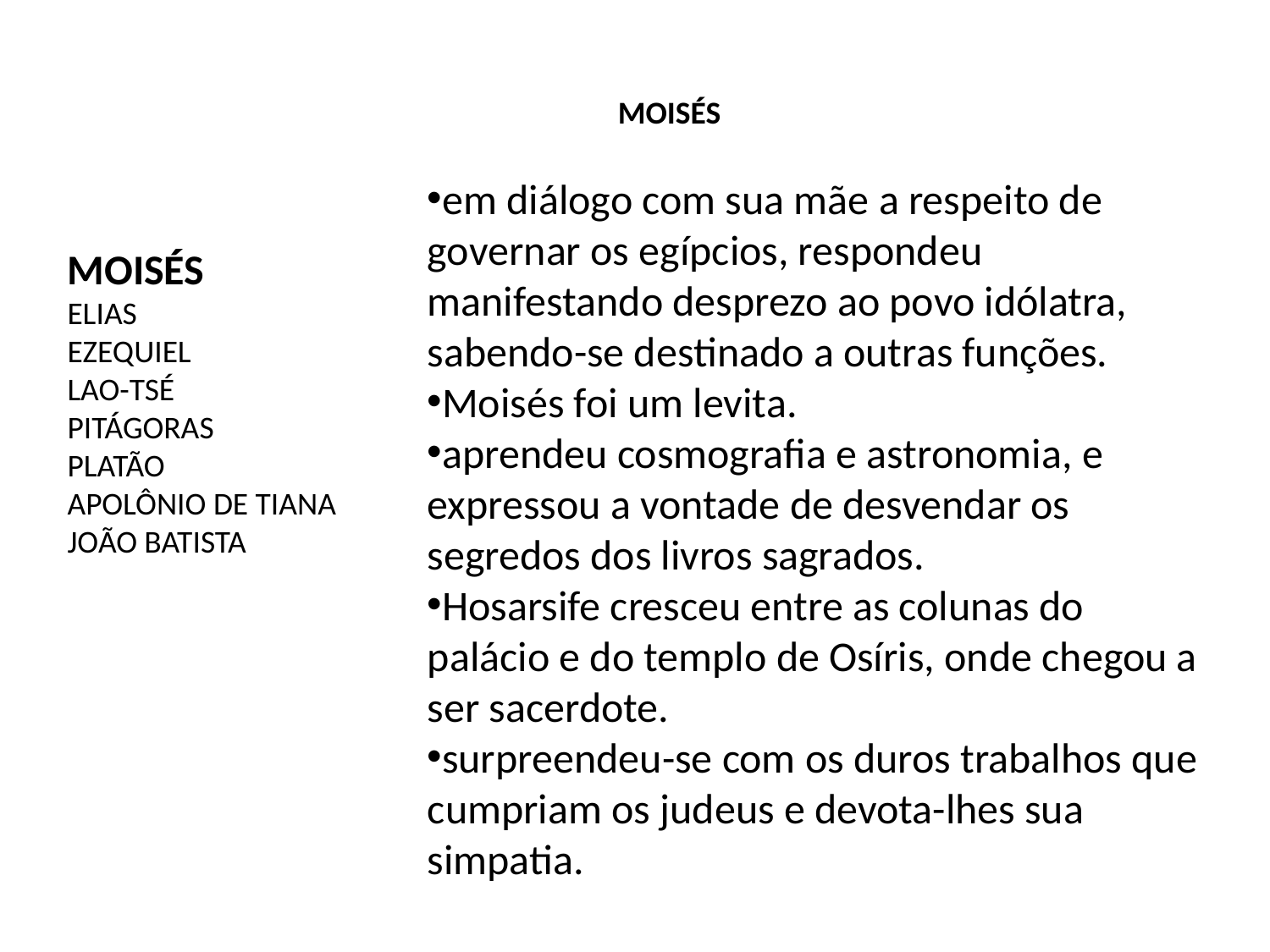

MOISÉS
em diálogo com sua mãe a respeito de governar os egípcios, respondeu manifestando desprezo ao povo idólatra, sabendo-se destinado a outras funções.
Moisés foi um levita.
aprendeu cosmografia e astronomia, e expressou a vontade de desvendar os segredos dos livros sagrados.
Hosarsife cresceu entre as colunas do palácio e do templo de Osíris, onde chegou a ser sacerdote.
surpreendeu-se com os duros trabalhos que cumpriam os judeus e devota-lhes sua simpatia.
MOISÉS
ELIAS
EZEQUIEL
LAO-TSÉ
PITÁGORAS
PLATÃO
APOLÔNIO DE TIANA
JOÃO BATISTA